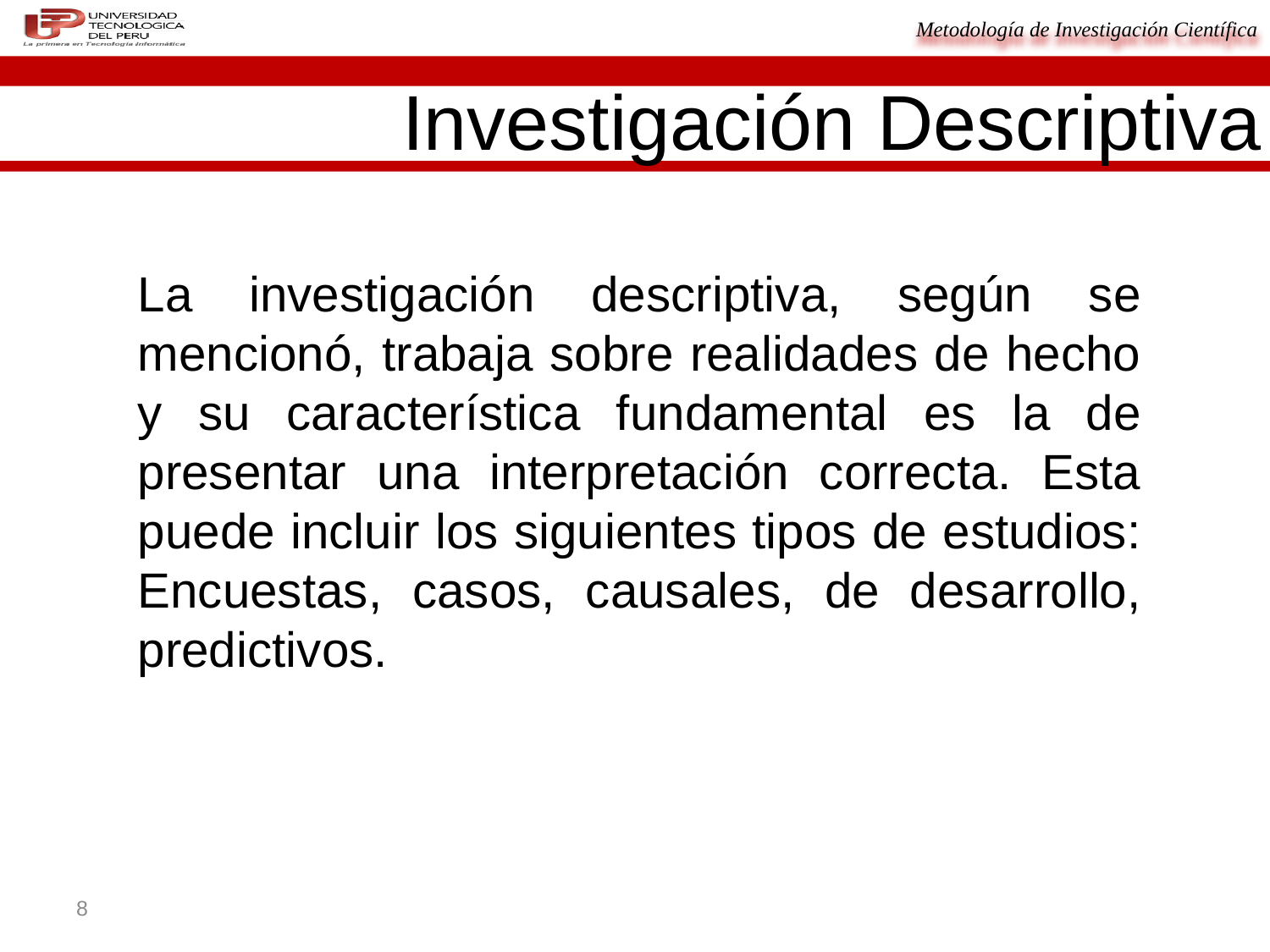

Investigación Descriptiva
La investigación descriptiva, según se mencionó, trabaja sobre realidades de hecho y su característica fundamental es la de presentar una interpretación correcta. Esta puede incluir los siguientes tipos de estudios: Encuestas, casos, causales, de desarrollo, predictivos.

8